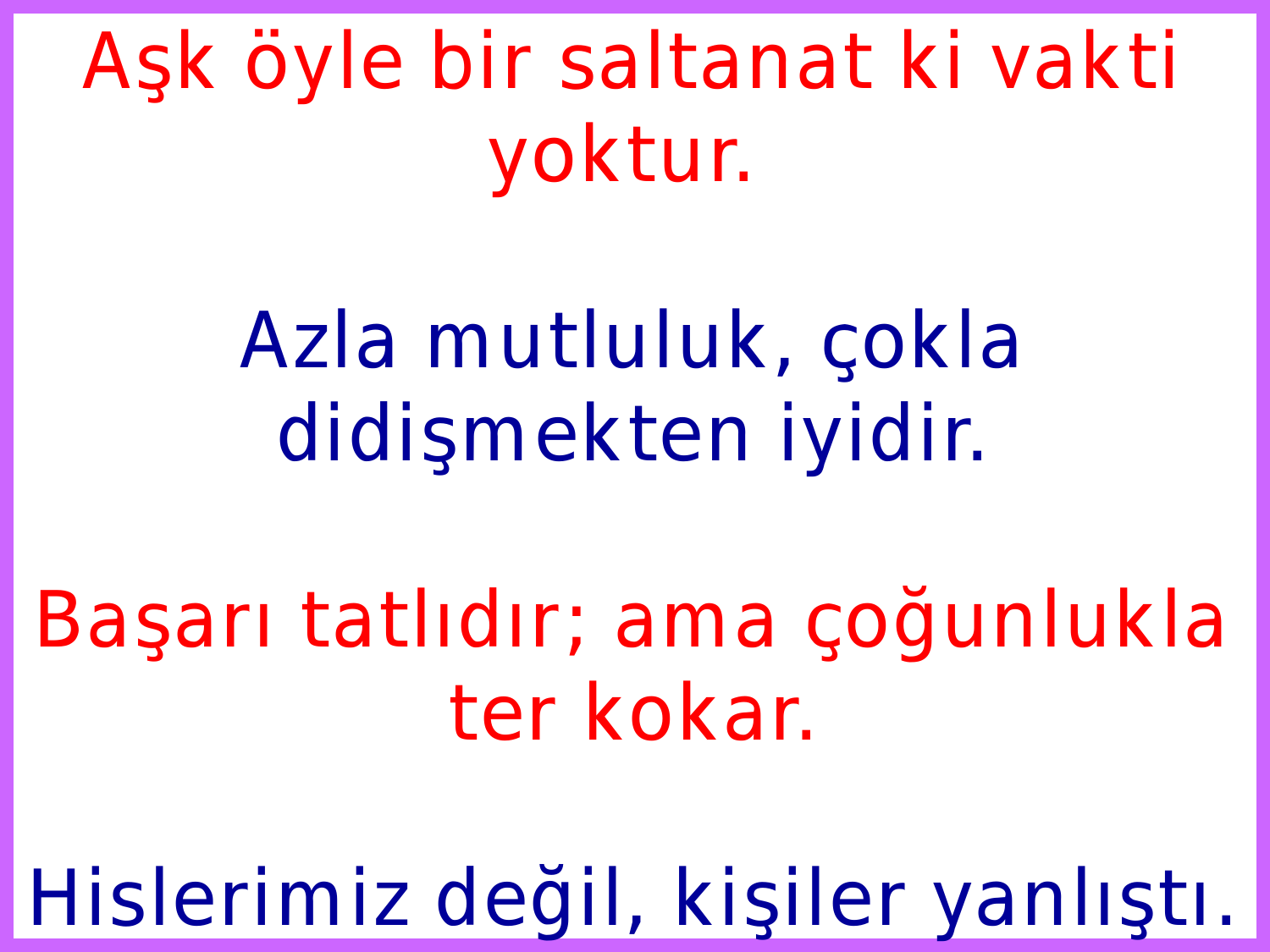

# Aşk öyle bir saltanat ki vakti yoktur. Azla mutluluk, çokla didişmekten iyidir. Başarı tatlıdır; ama çoğunlukla ter kokar. Hislerimiz değil, kişiler yanlıştı.